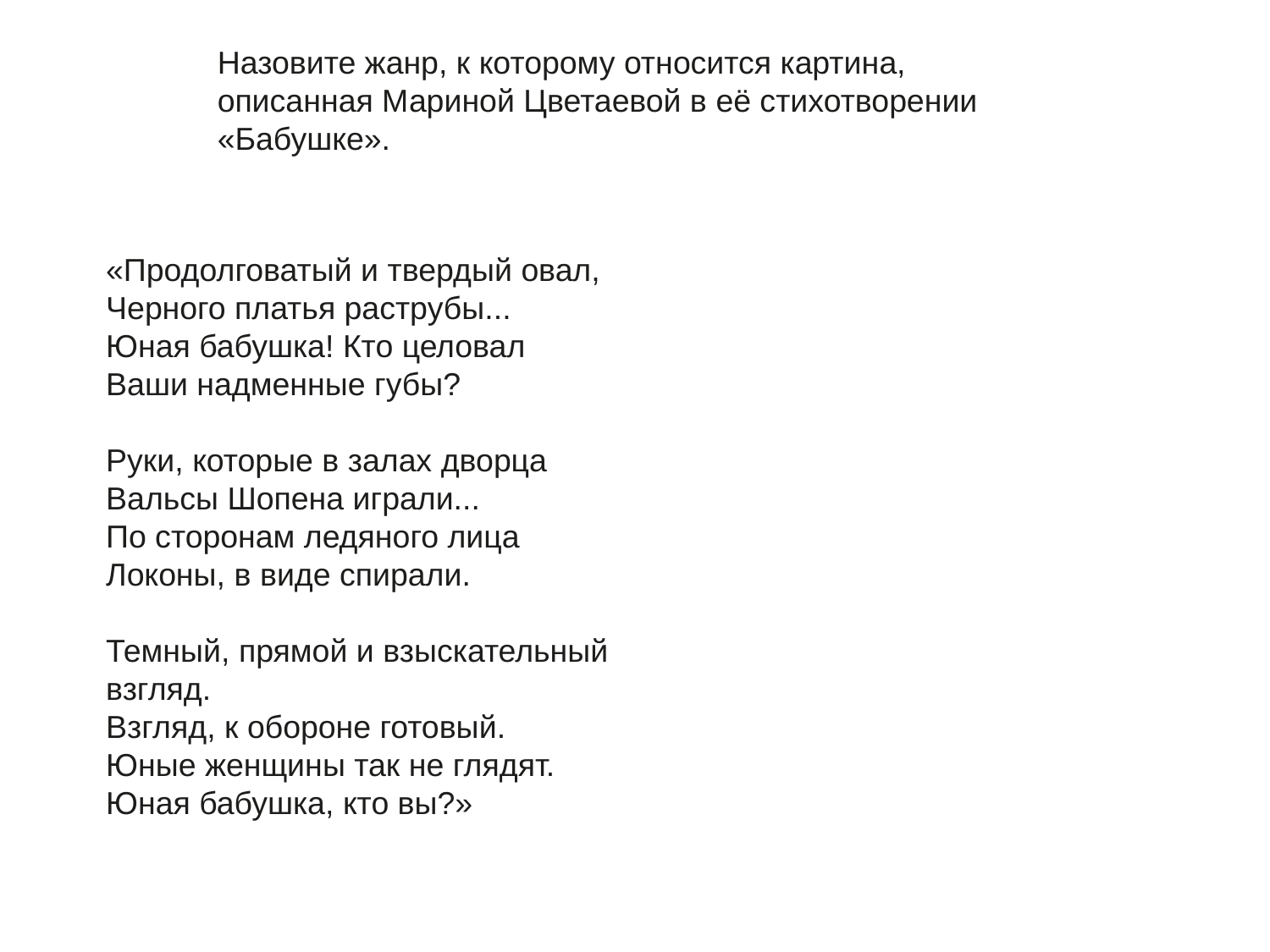

#
Назовите жанр, к которому относится картина, описанная Мариной Цветаевой в её стихотворении «Бабушке».
«Продолговатый и твердый овал,
Черного платья раструбы...
Юная бабушка! Кто целовал
Ваши надменные губы?

Руки, которые в залах дворца
Вальсы Шопена играли...
По сторонам ледяного лица
Локоны, в виде спирали.

Темный, прямой и взыскательный взгляд.
Взгляд, к обороне готовый.
Юные женщины так не глядят.
Юная бабушка, кто вы?»